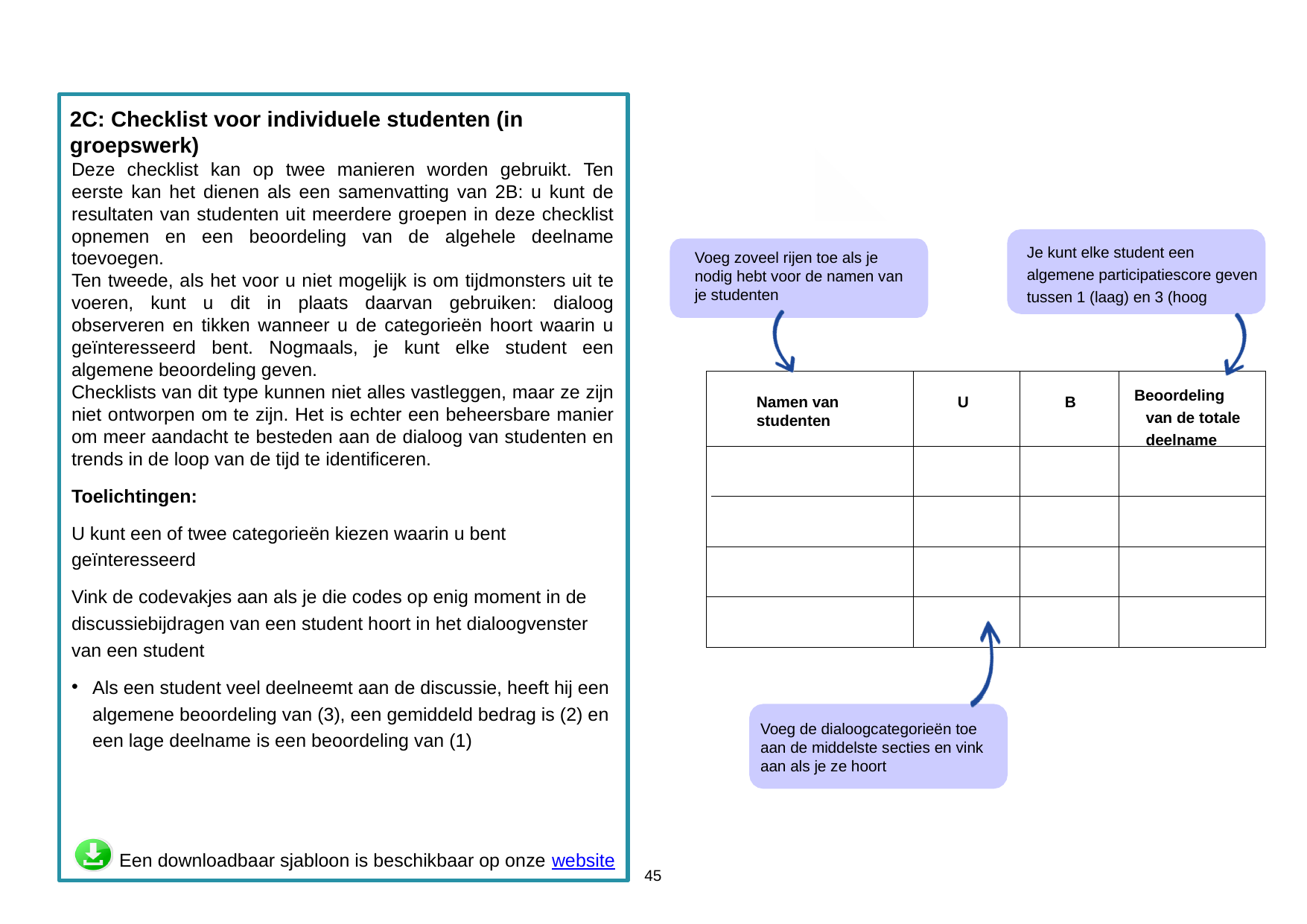

2C: Checklist voor individuele studenten (in groepswerk)
Deze checklist kan op twee manieren worden gebruikt. Ten eerste kan het dienen als een samenvatting van 2B: u kunt de resultaten van studenten uit meerdere groepen in deze checklist opnemen en een beoordeling van de algehele deelname toevoegen.
Ten tweede, als het voor u niet mogelijk is om tijdmonsters uit te voeren, kunt u dit in plaats daarvan gebruiken: dialoog observeren en tikken wanneer u de categorieën hoort waarin u geïnteresseerd bent. Nogmaals, je kunt elke student een algemene beoordeling geven.
Checklists van dit type kunnen niet alles vastleggen, maar ze zijn niet ontworpen om te zijn. Het is echter een beheersbare manier om meer aandacht te besteden aan de dialoog van studenten en trends in de loop van de tijd te identificeren.
Toelichtingen:
U kunt een of twee categorieën kiezen waarin u bent geïnteresseerd
Vink de codevakjes aan als je die codes op enig moment in de discussiebijdragen van een student hoort in het dialoogvenster van een student
Als een student veel deelneemt aan de discussie, heeft hij een algemene beoordeling van (3), een gemiddeld bedrag is (2) en een lage deelname is een beoordeling van (1)

Je kunt elke student een algemene participatiescore geven tussen 1 (laag) en 3 (hoog
Voeg zoveel rijen toe als je nodig hebt voor de namen van je studenten

Beoordeling van de totale deelname
Namen van studenten
U
B

Voeg de dialoogcategorieën toe aan de middelste secties en vink aan als je ze hoort

Een downloadbaar sjabloon is beschikbaar op onze website
45